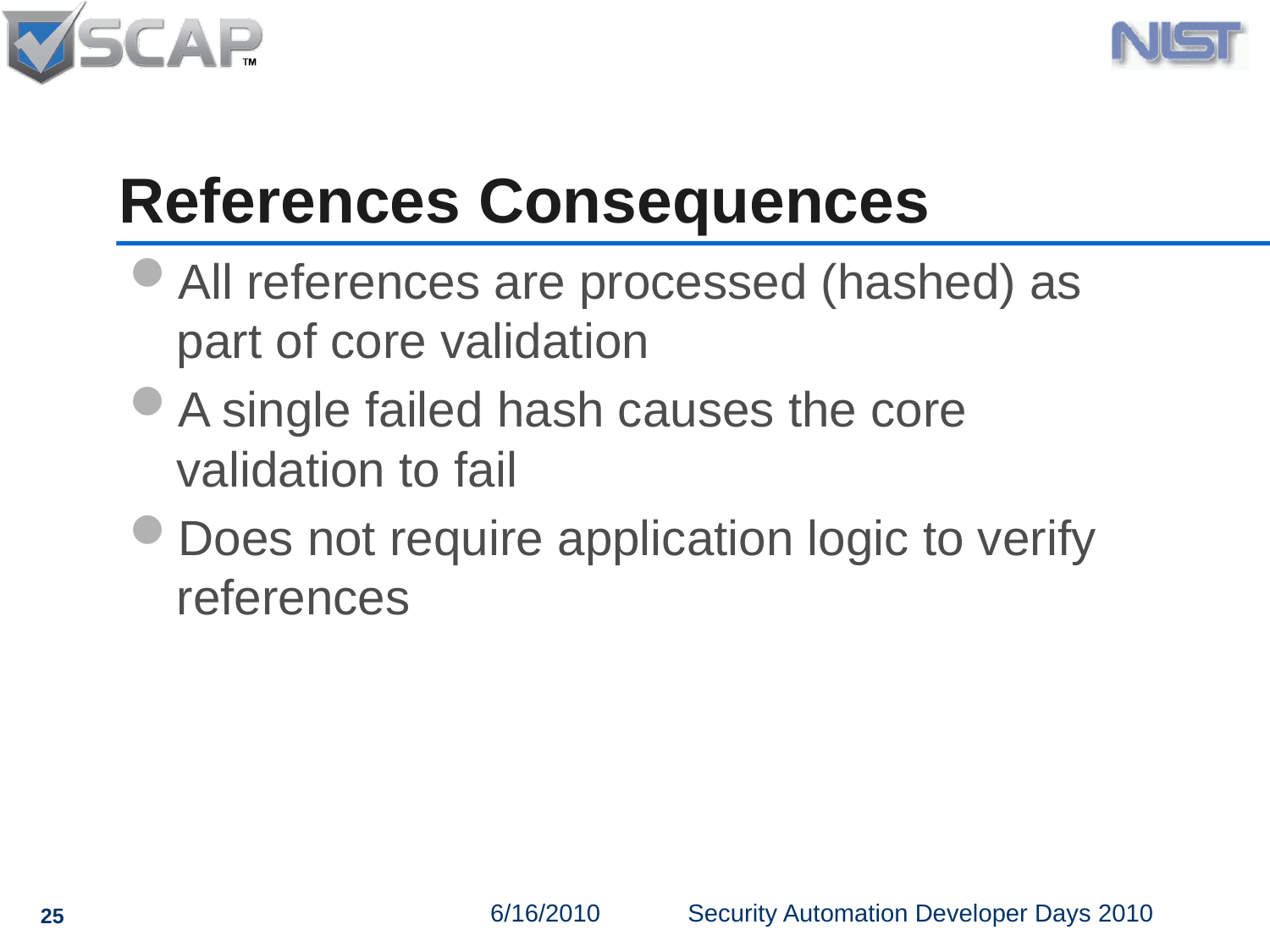

# References Consequences
All references are processed (hashed) as part of core validation
A single failed hash causes the core validation to fail
Does not require application logic to verify references

25
6/16/2010
Security Automation Developer Days 2010